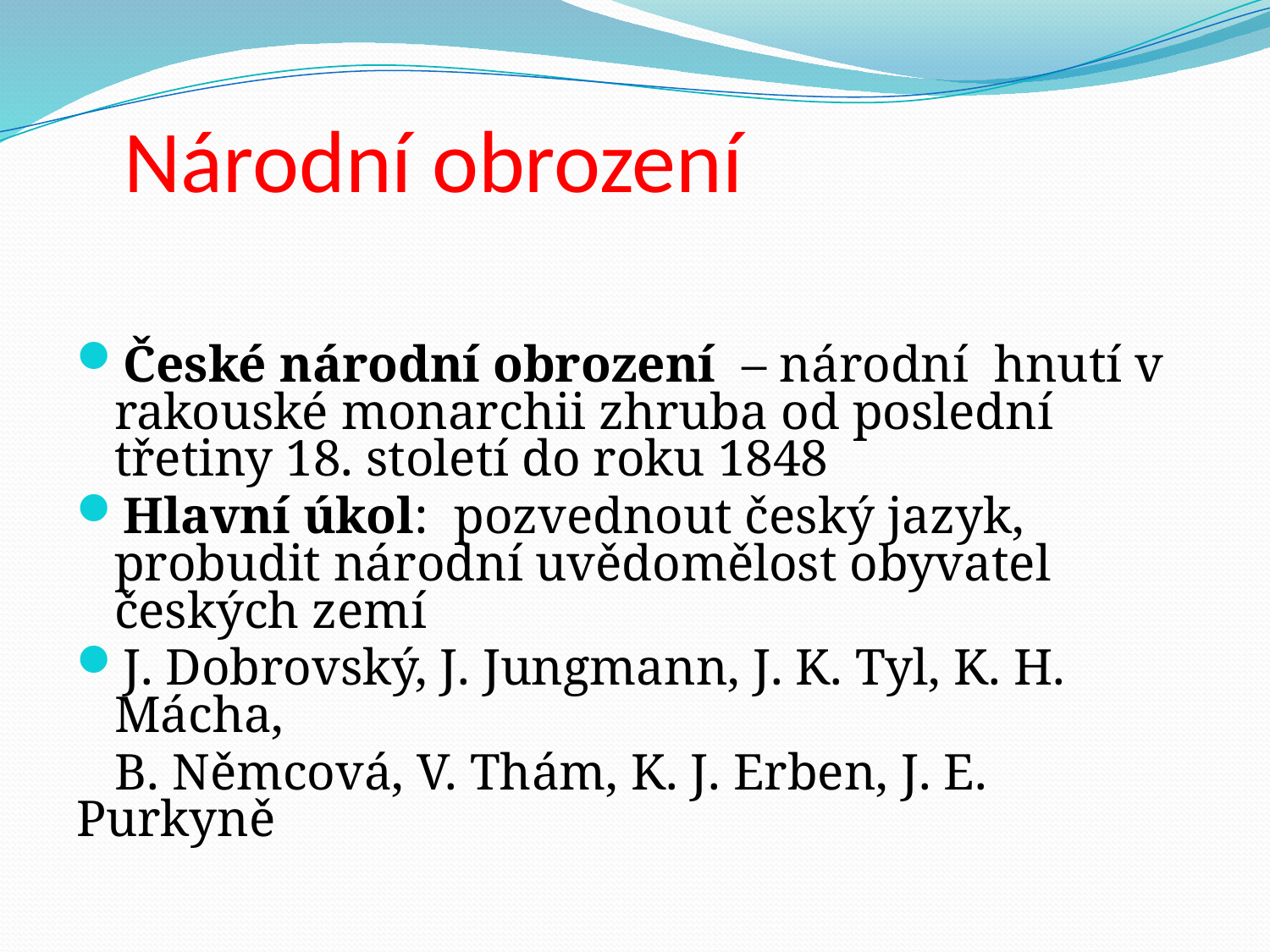

# Národní obrození

České národní obrození  – národní  hnutí v rakouské monarchii zhruba od poslední třetiny 18. století do roku 1848
Hlavní úkol:  pozvednout český jazyk, probudit národní uvědomělost obyvatel českých zemí
J. Dobrovský, J. Jungmann, J. K. Tyl, K. H. Mácha,
   B. Němcová, V. Thám, K. J. Erben, J. E. Purkyně